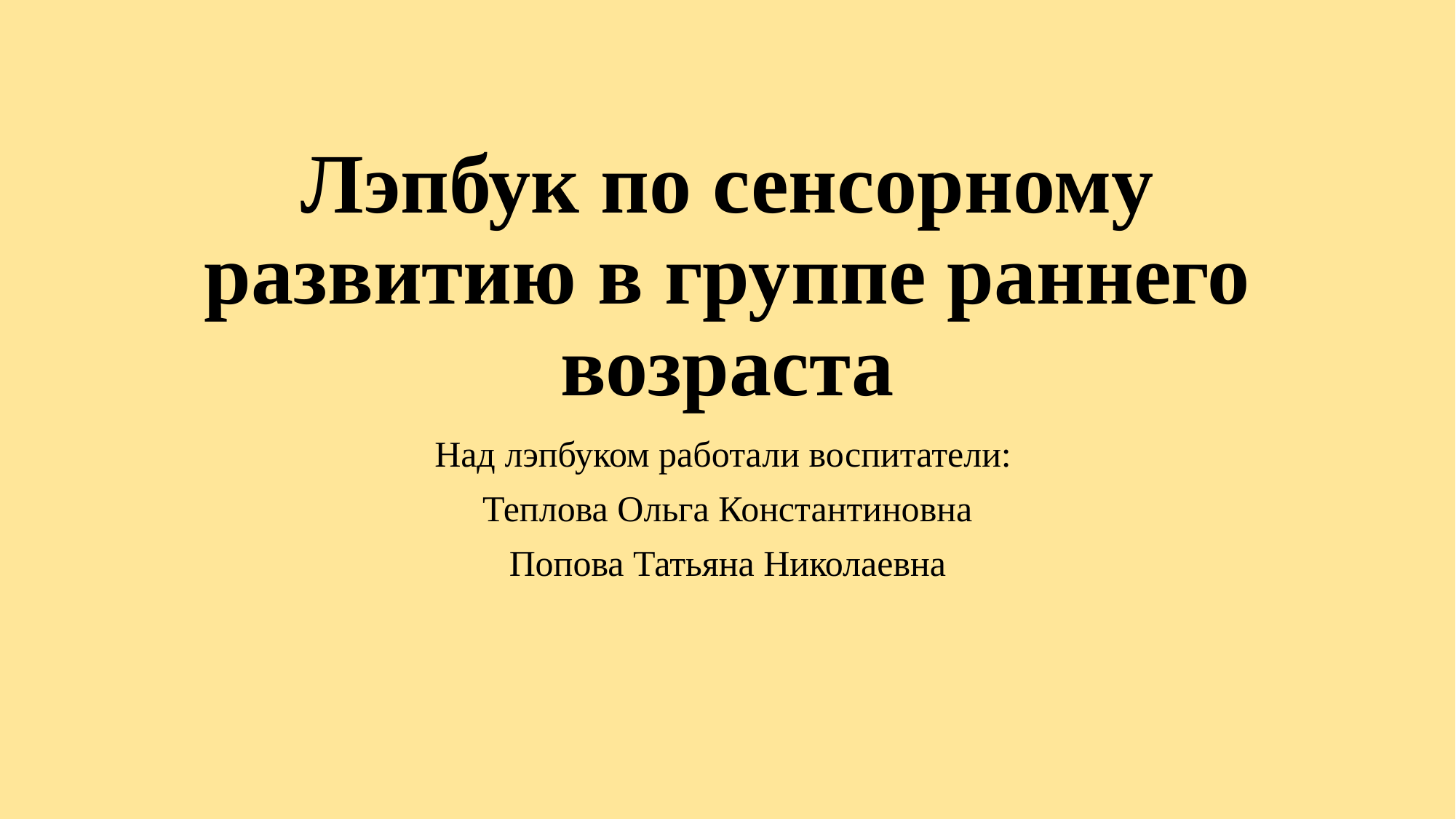

# Лэпбук по сенсорному развитию в группе раннего возраста
Над лэпбуком работали воспитатели:
Теплова Ольга Константиновна
Попова Татьяна Николаевна